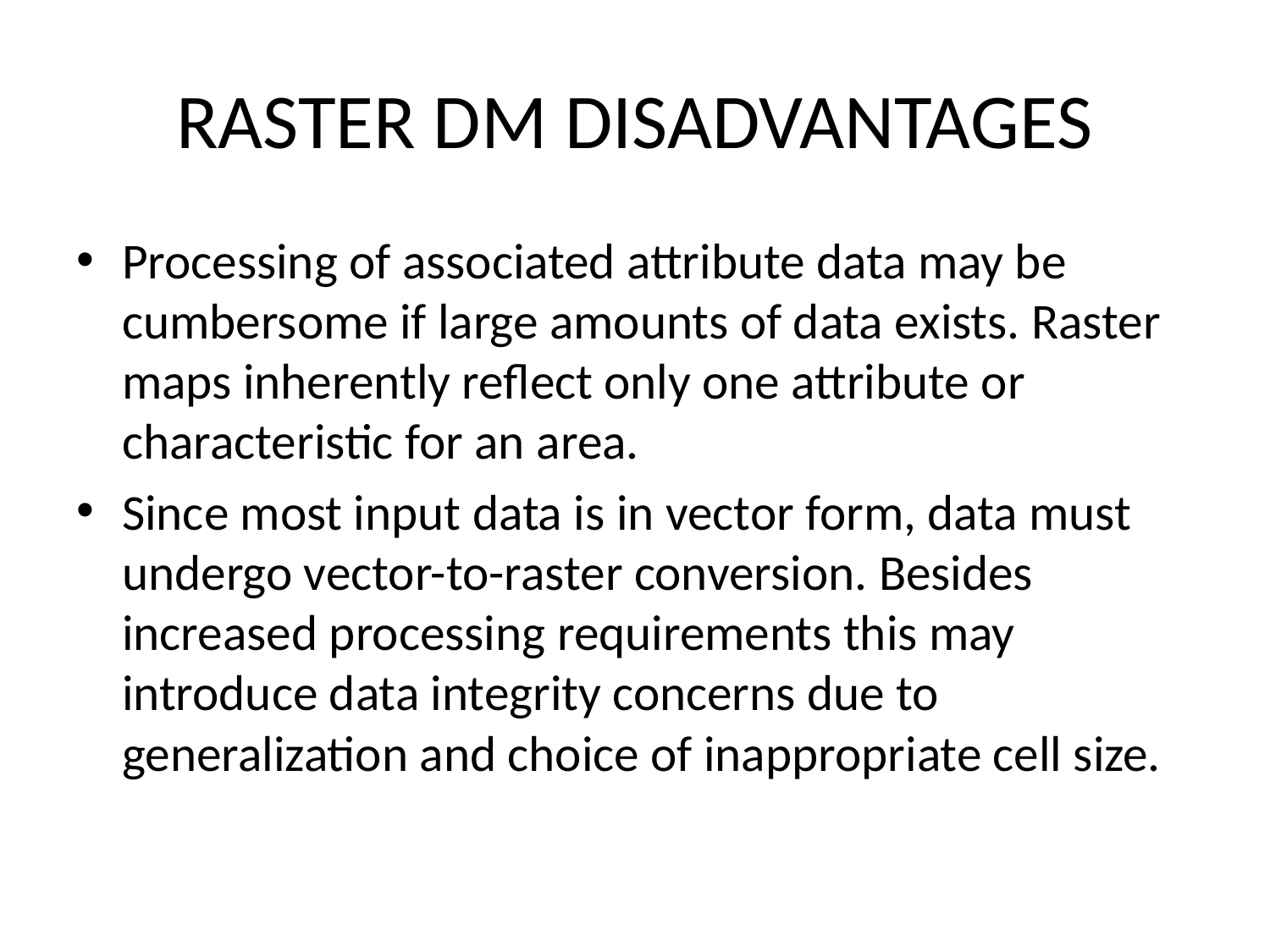

# RASTER DM DISADVANTAGES
Processing of associated attribute data may be cumbersome if large amounts of data exists. Raster maps inherently reflect only one attribute or characteristic for an area.
Since most input data is in vector form, data must undergo vector-to-raster conversion. Besides increased processing requirements this may introduce data integrity concerns due to generalization and choice of inappropriate cell size.